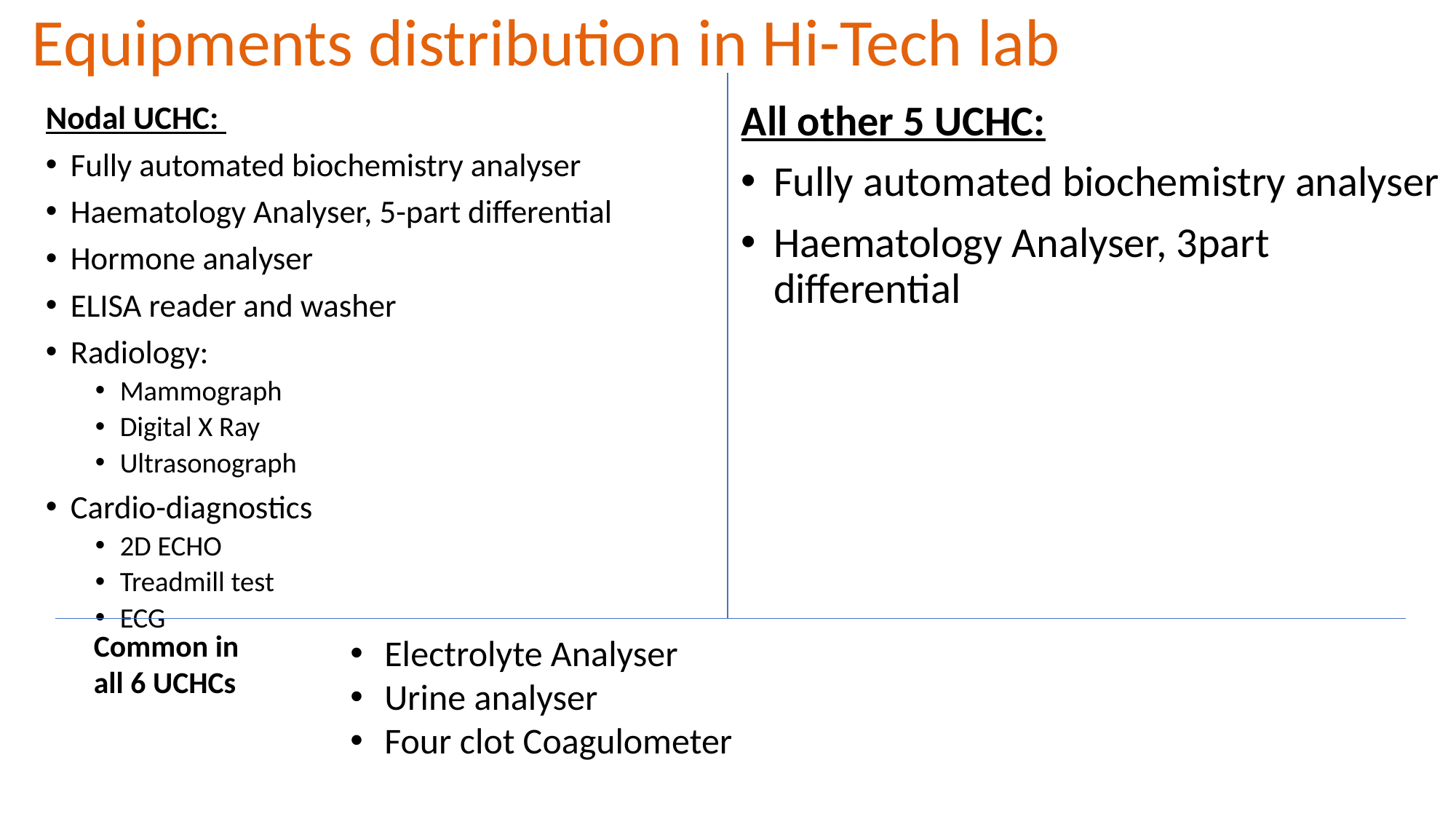

# Equipments distribution in Hi-Tech lab
All other 5 UCHC:
Fully automated biochemistry analyser
Haematology Analyser, 3part differential
Nodal UCHC:
Fully automated biochemistry analyser
Haematology Analyser, 5-part differential
Hormone analyser
ELISA reader and washer
Radiology:
Mammograph
Digital X Ray
Ultrasonograph
Cardio-diagnostics
2D ECHO
Treadmill test
ECG

Common in all 6 UCHCs
Electrolyte Analyser
Urine analyser
Four clot Coagulometer